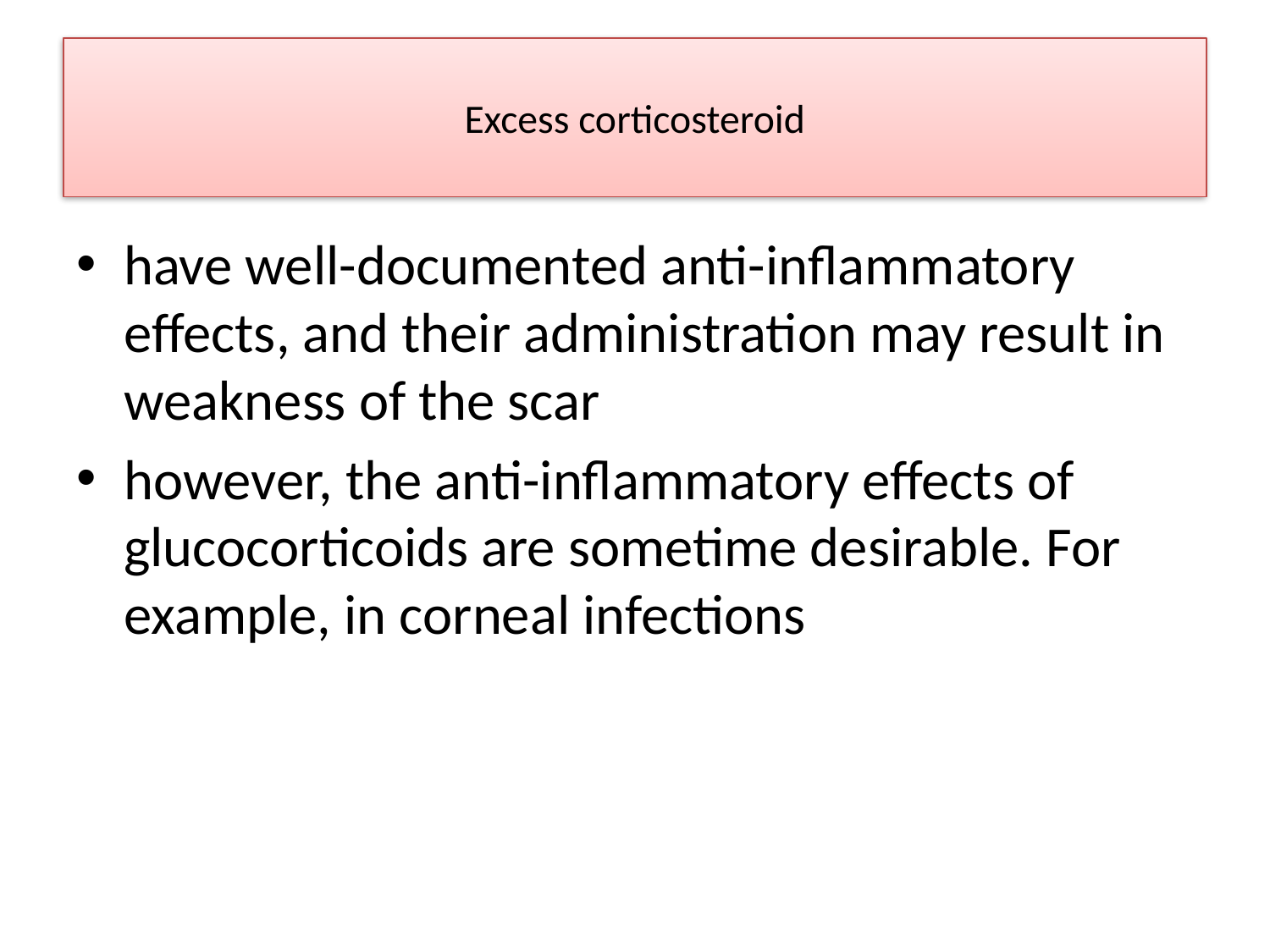

# Excess corticosteroid
have well-documented anti-inflammatory effects, and their administration may result in weakness of the scar
however, the anti-inflammatory effects of glucocorticoids are sometime desirable. For example, in corneal infections